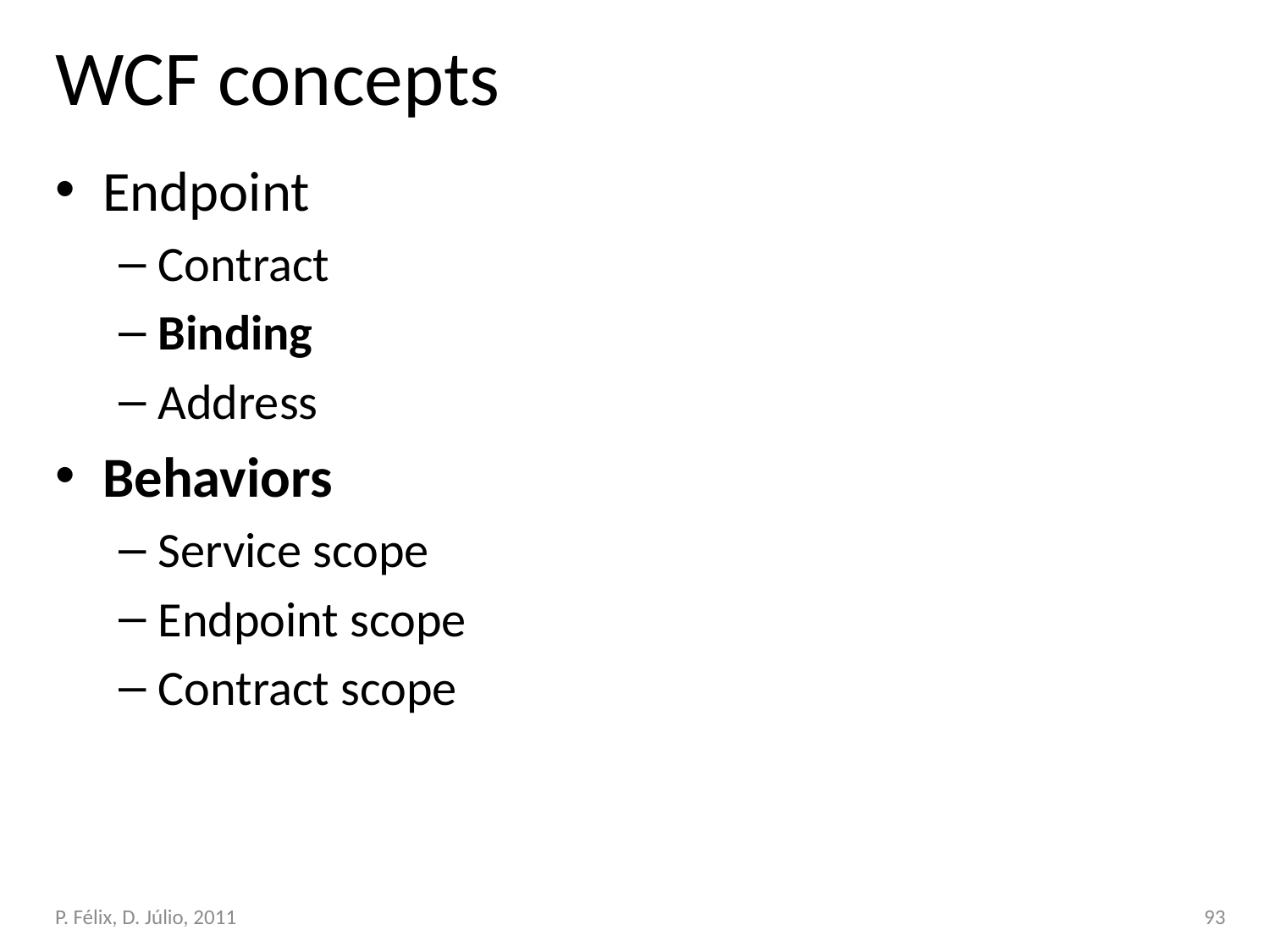

# WCF concepts
Endpoint
Contract
Binding
Address
Behaviors
Service scope
Endpoint scope
Contract scope

P. Félix, D. Júlio, 2011
93